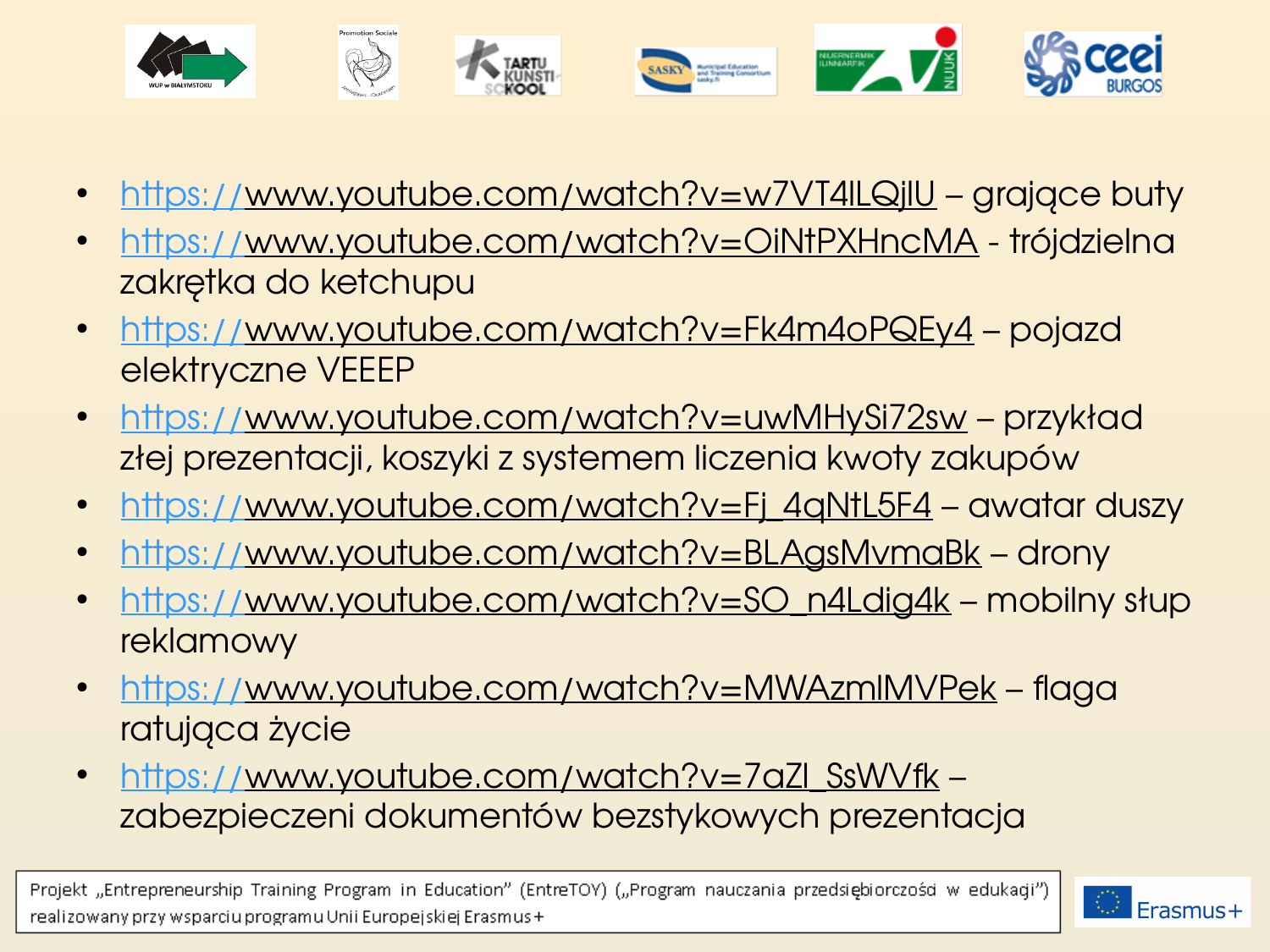

#
https://www.youtube.com/watch?v=w7VT4lLQjlU – grające buty
https://www.youtube.com/watch?v=OiNtPXHncMA - trójdzielna zakrętka do ketchupu
https://www.youtube.com/watch?v=Fk4m4oPQEy4 – pojazd elektryczne VEEEP
https://www.youtube.com/watch?v=uwMHySi72sw – przykład złej prezentacji, koszyki z systemem liczenia kwoty zakupów
https://www.youtube.com/watch?v=Fj_4qNtL5F4 – awatar duszy
https://www.youtube.com/watch?v=BLAgsMvmaBk – drony
https://www.youtube.com/watch?v=SO_n4Ldig4k – mobilny słup reklamowy
https://www.youtube.com/watch?v=MWAzmlMVPek – flaga ratująca życie
https://www.youtube.com/watch?v=7aZI_SsWVfk – zabezpieczeni dokumentów bezstykowych prezentacja